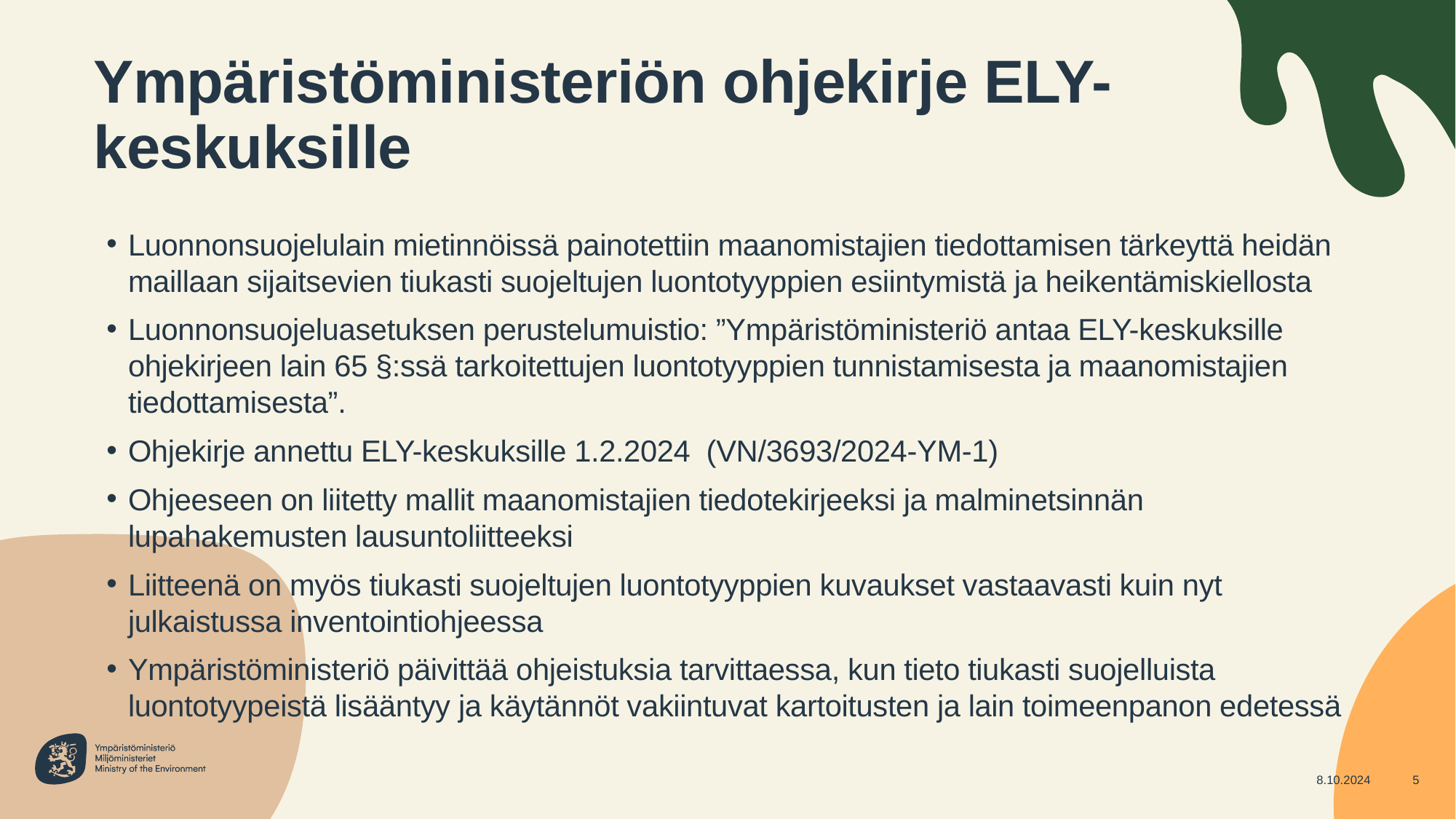

# Ympäristöministeriön ohjekirje ELY-keskuksille
Luonnonsuojelulain mietinnöissä painotettiin maanomistajien tiedottamisen tärkeyttä heidän maillaan sijaitsevien tiukasti suojeltujen luontotyyppien esiintymistä ja heikentämiskiellosta
Luonnonsuojeluasetuksen perustelumuistio: ”Ympäristöministeriö antaa ELY-keskuksille ohjekirjeen lain 65 §:ssä tarkoitettujen luontotyyppien tunnistamisesta ja maanomistajien tiedottamisesta”.
Ohjekirje annettu ELY-keskuksille 1.2.2024  (VN/3693/2024-YM-1)
Ohjeeseen on liitetty mallit maanomistajien tiedotekirjeeksi ja malminetsinnän lupahakemusten lausuntoliitteeksi
Liitteenä on myös tiukasti suojeltujen luontotyyppien kuvaukset vastaavasti kuin nyt julkaistussa inventointiohjeessa
Ympäristöministeriö päivittää ohjeistuksia tarvittaessa, kun tieto tiukasti suojelluista luontotyypeistä lisääntyy ja käytännöt vakiintuvat kartoitusten ja lain toimeenpanon edetessä

8.10.2024
5